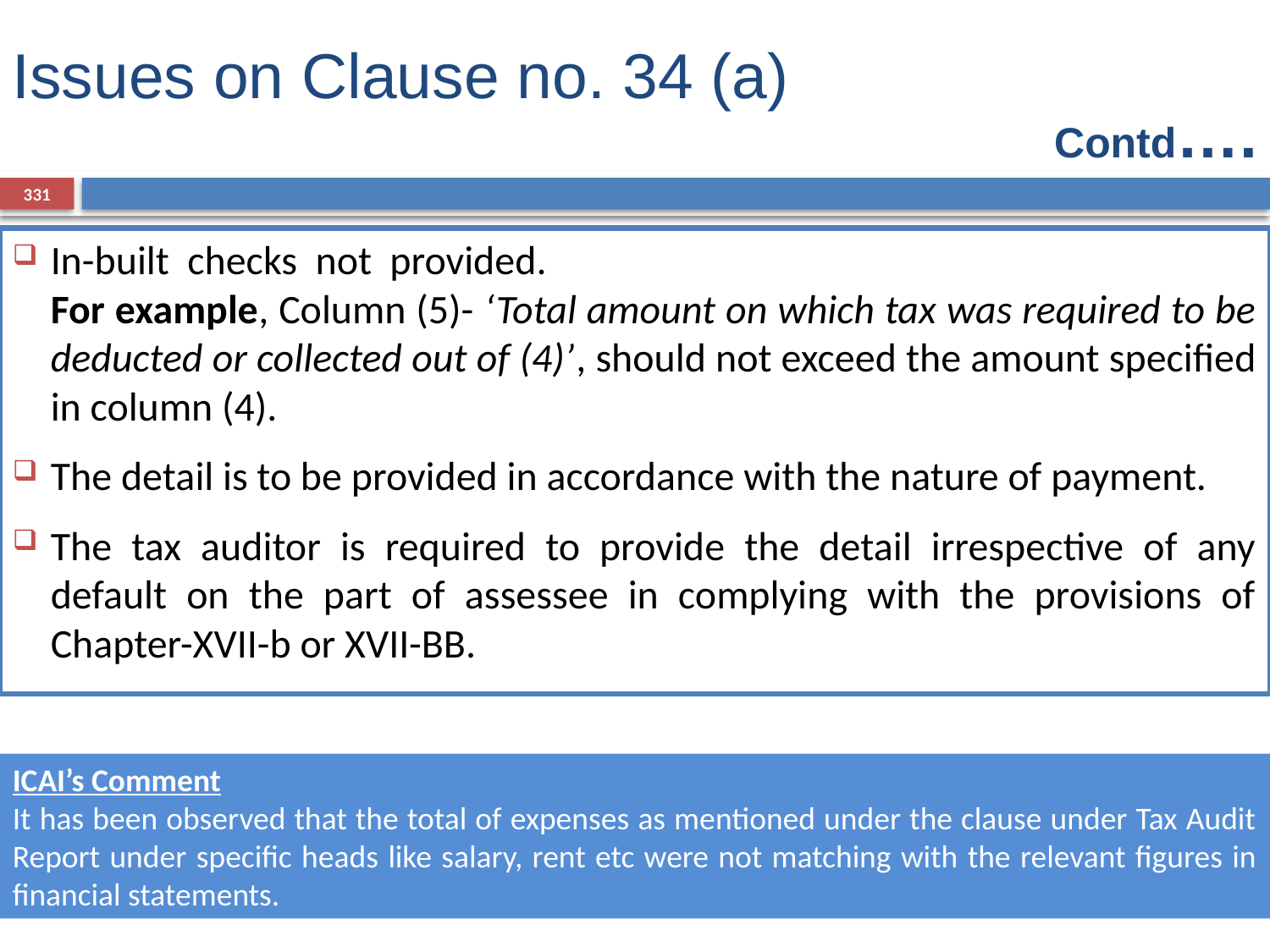

# Issues on Clause no. 34 (a)
Contd….
331
In-built checks not provided.						   For example, Column (5)- ‘Total amount on which tax was required to be deducted or collected out of (4)’, should not exceed the amount specified in column (4).
The detail is to be provided in accordance with the nature of payment.
The tax auditor is required to provide the detail irrespective of any default on the part of assessee in complying with the provisions of Chapter-XVII-b or XVII-BB.
ICAI’s Comment
It has been observed that the total of expenses as mentioned under the clause under Tax Audit Report under specific heads like salary, rent etc were not matching with the relevant figures in financial statements.